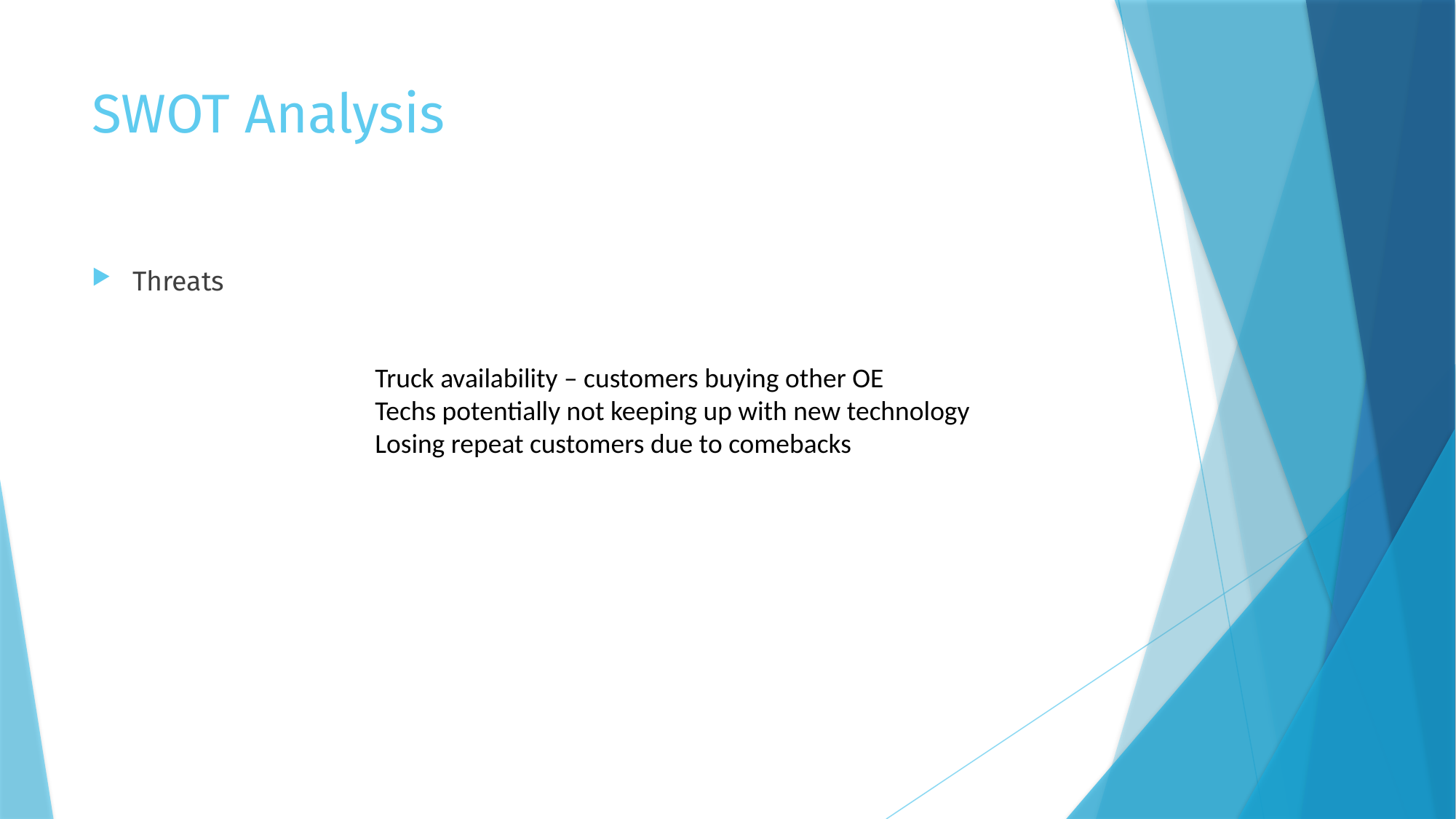

# SWOT Analysis
Threats

Truck availability – customers buying other OE
Techs potentially not keeping up with new technology
Losing repeat customers due to comebacks